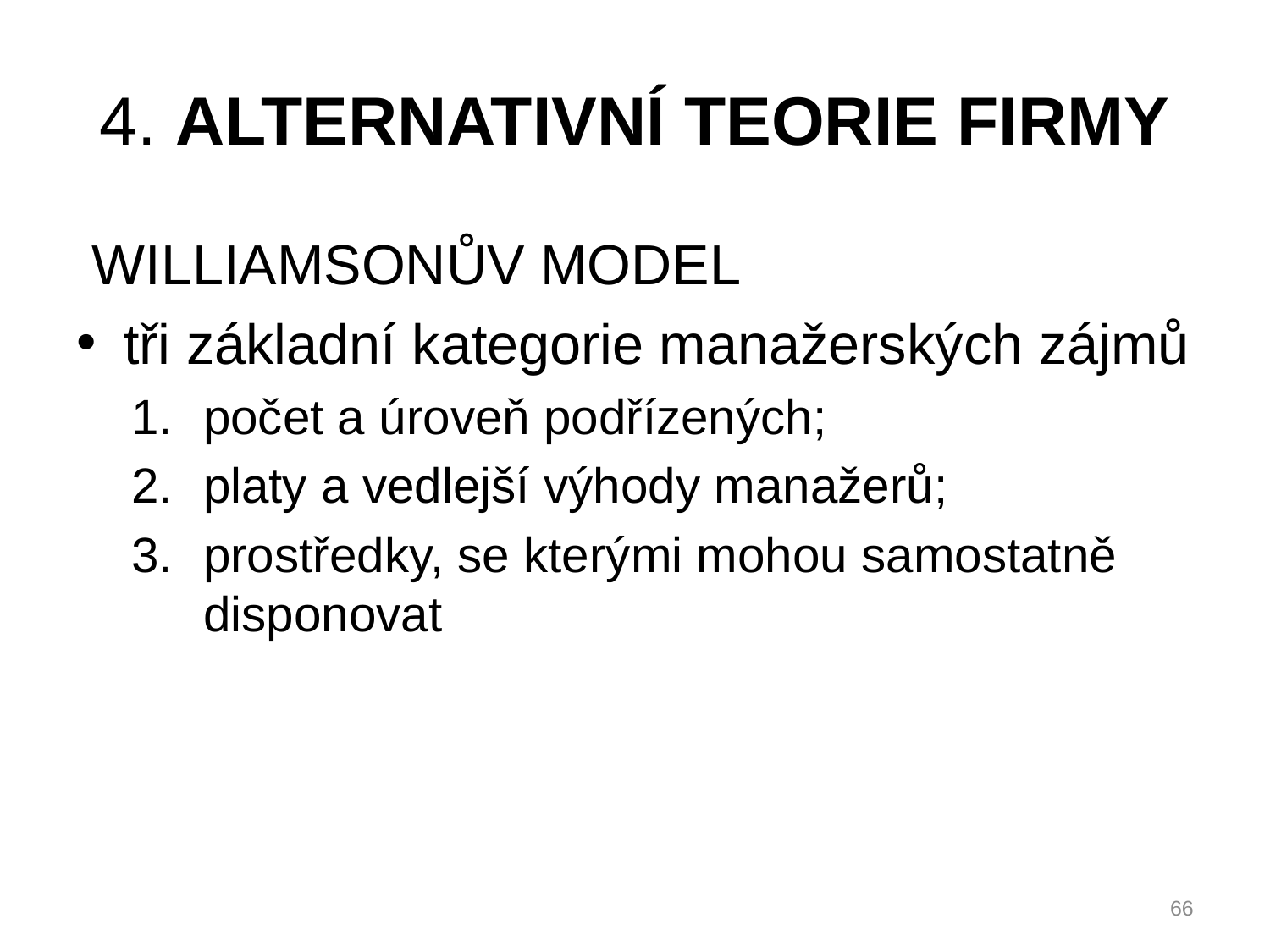

# 4. ALTERNATIVNÍ TEORIE FIRMY
WILLIAMSONŮV MODEL
tři základní kategorie manažerských zájmů
počet a úroveň podřízených;
platy a vedlejší výhody manažerů;
prostředky, se kterými mohou samostatně disponovat
66